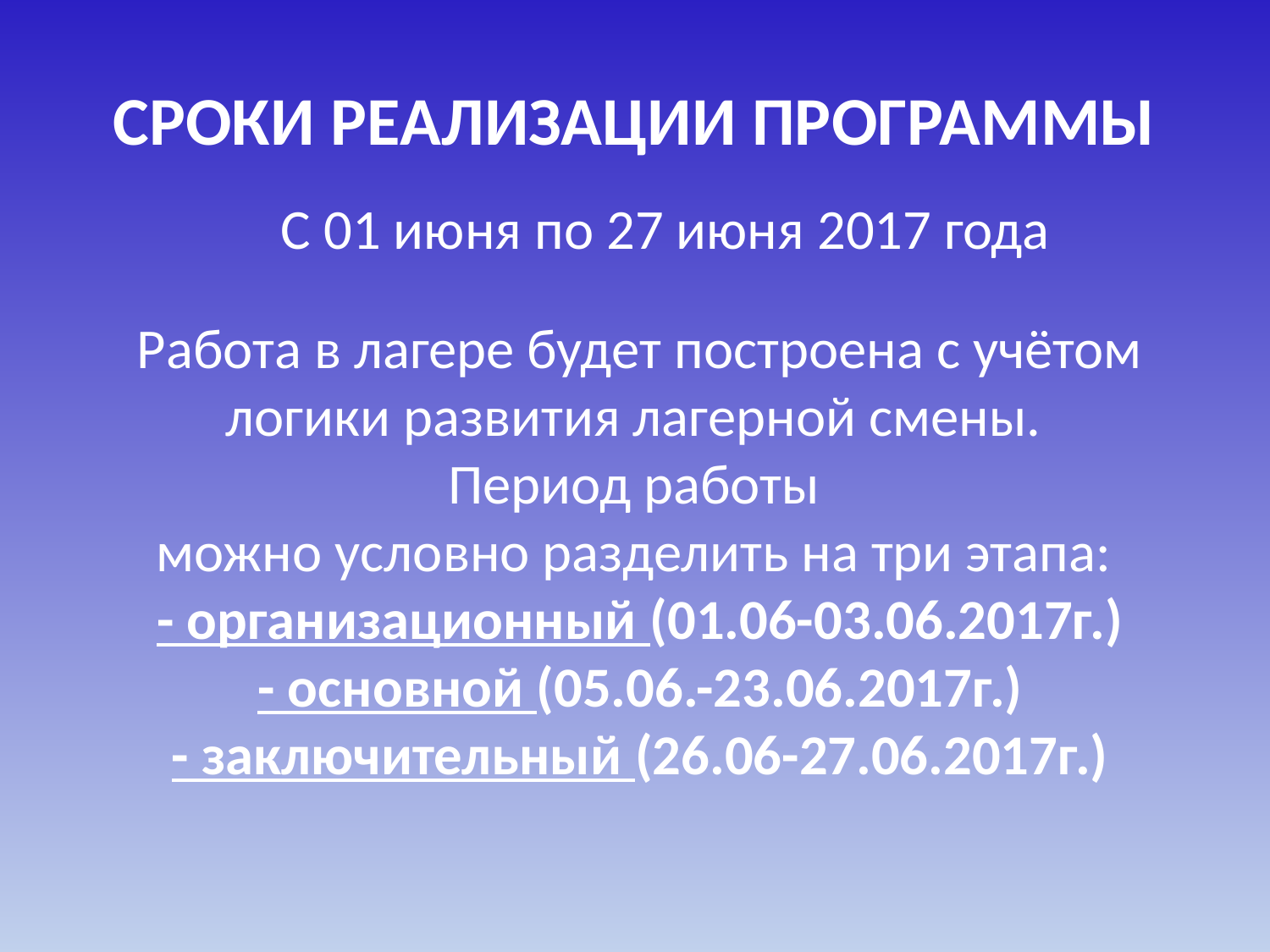

# СРОКИ РЕАЛИЗАЦИИ ПРОГРАММЫ
С 01 июня по 27 июня 2017 года

Работа в лагере будет построена с учётом логики развития лагерной смены.
Период работы
можно условно разделить на три этапа:
- организационный (01.06-03.06.2017г.)
- основной (05.06.-23.06.2017г.)
- заключительный (26.06-27.06.2017г.)